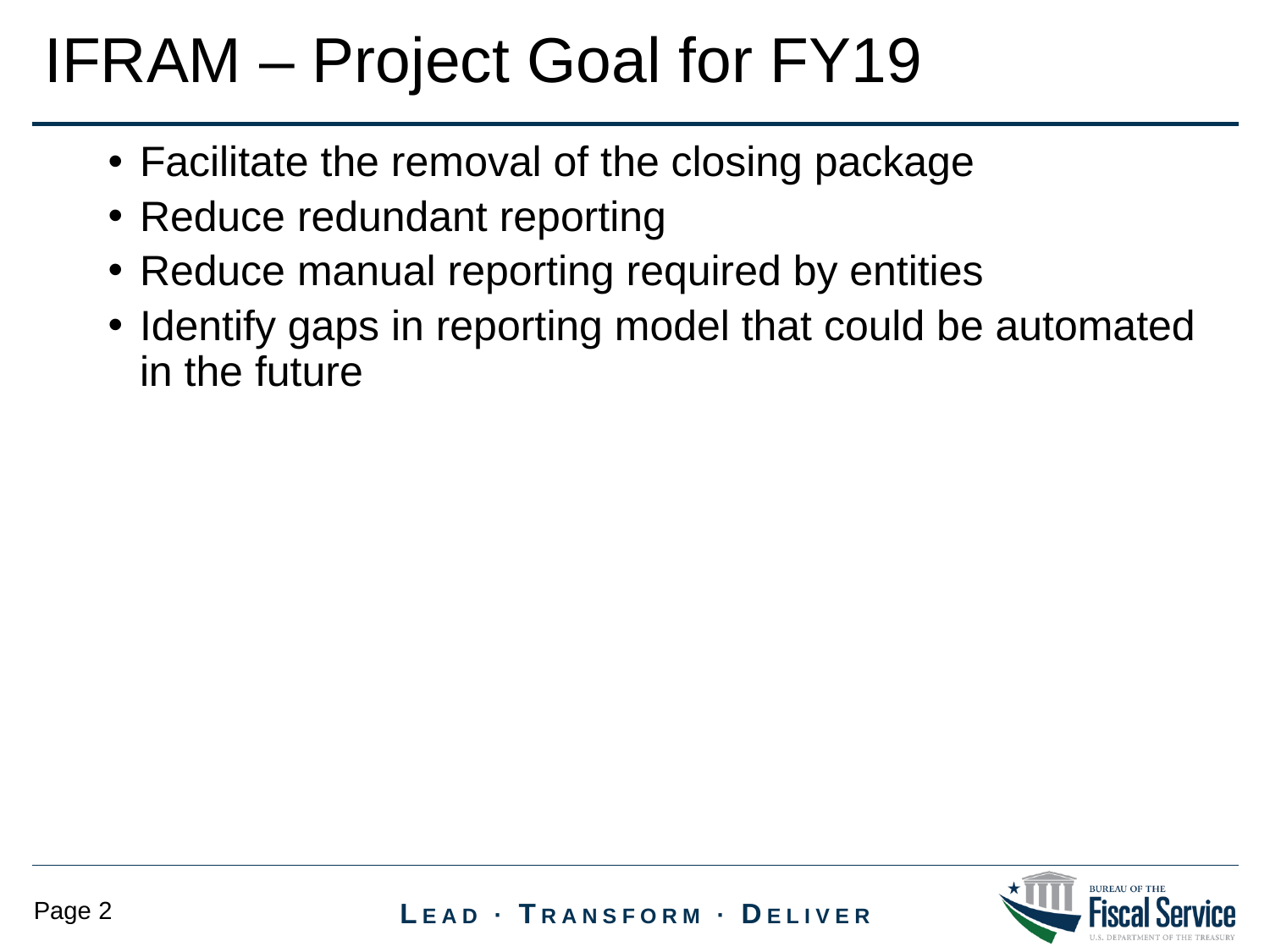

IFRAM – Project Goal for FY19
Facilitate the removal of the closing package
Reduce redundant reporting
Reduce manual reporting required by entities
Identify gaps in reporting model that could be automated in the future